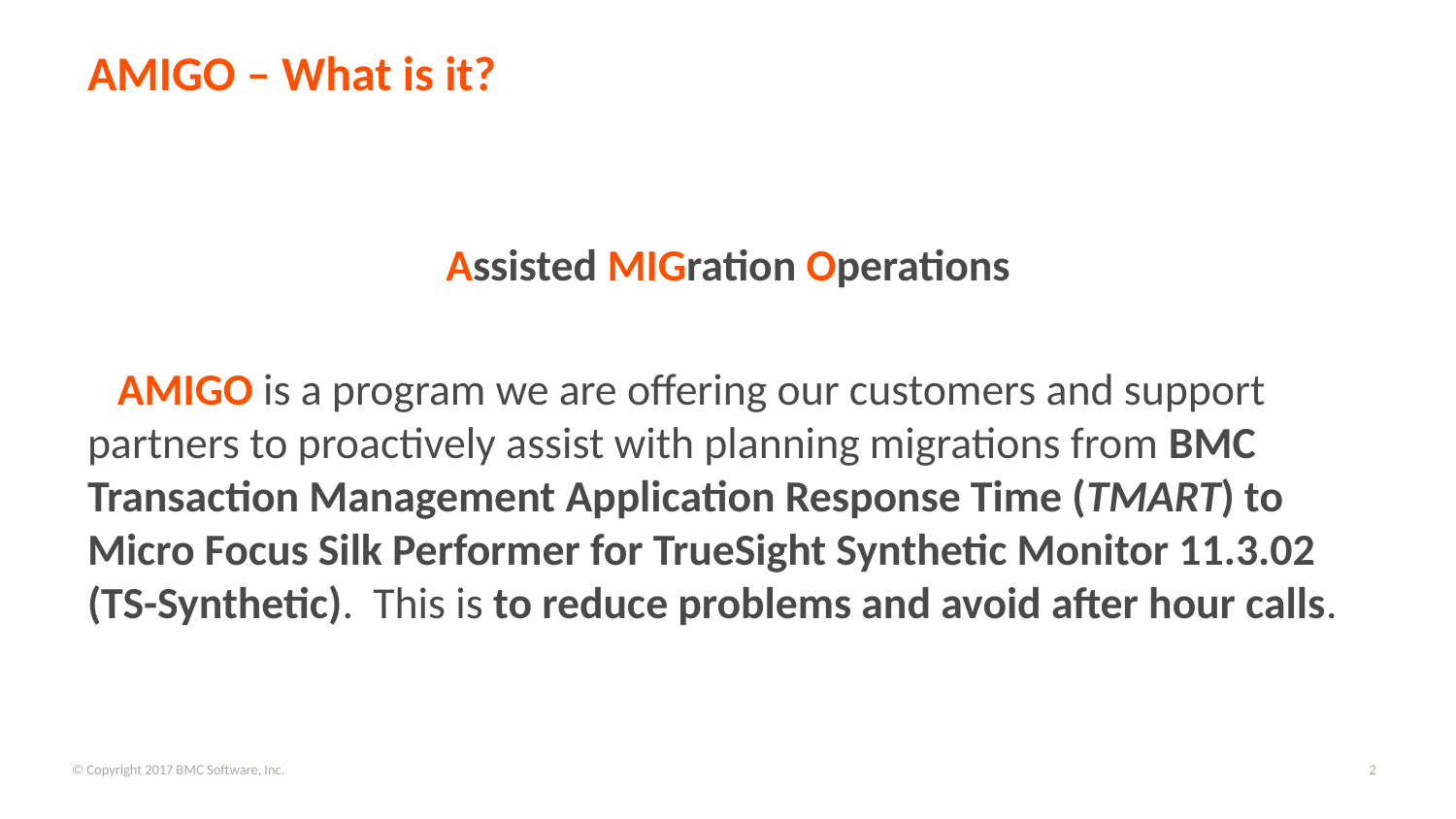

# AMIGO – What is it?
Assisted MIGration Operations

   AMIGO is a program we are offering our customers and support partners to proactively assist with planning migrations from BMC Transaction Management Application Response Time (TMART) to Micro Focus Silk Performer for TrueSight Synthetic Monitor 11.3.02 (TS-Synthetic).  This is to reduce problems and avoid after hour calls.